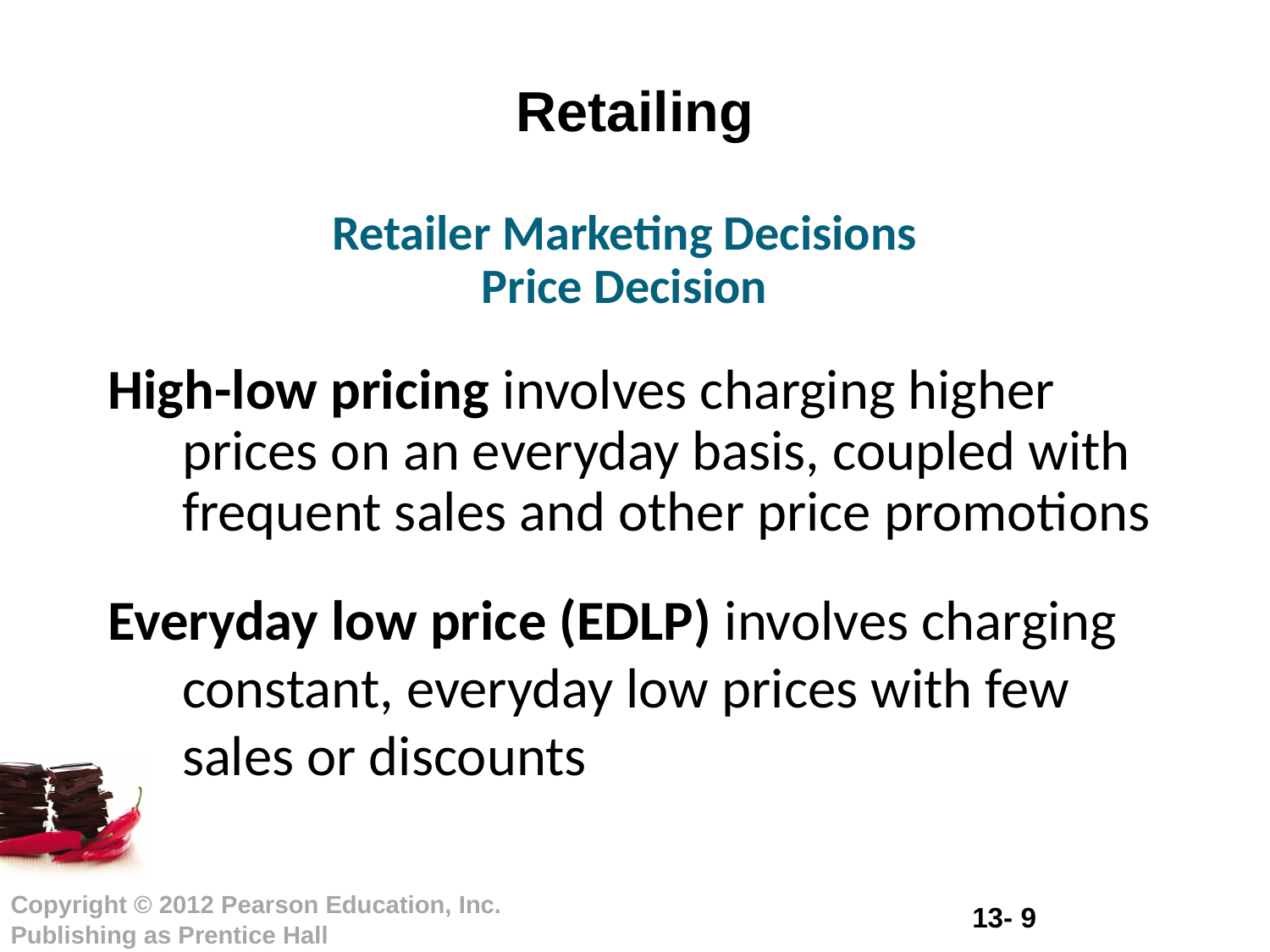

# Retailing
Retailer Marketing Decisions
Price Decision

High-low pricing involves charging higher prices on an everyday basis, coupled with frequent sales and other price promotions

Everyday low price (EDLP) involves charging constant, everyday low prices with few sales or discounts